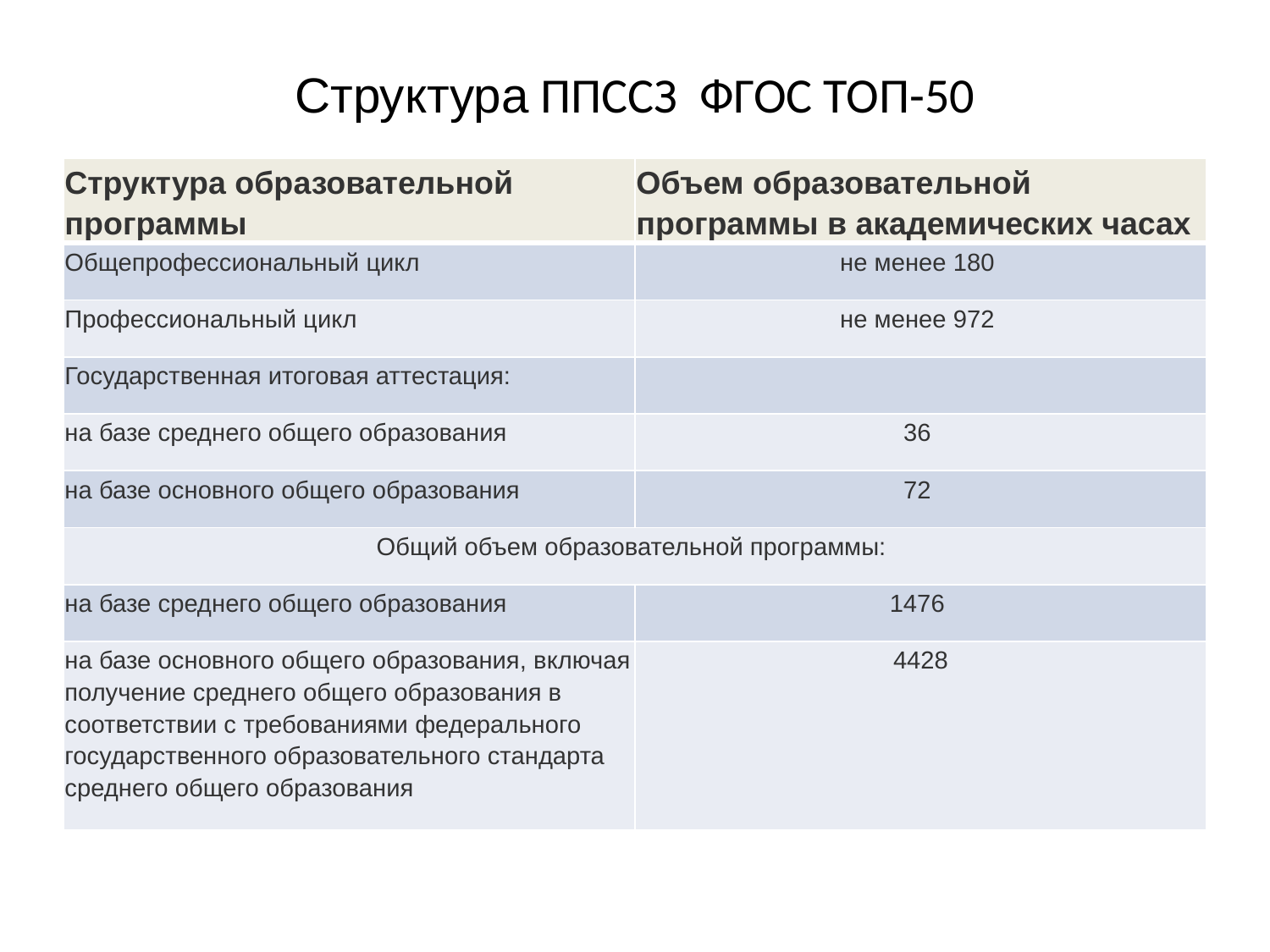

# Структура ППССЗ  ФГОС ТОП-50
| Структура образовательной программы | Объем образовательной программы в академических часах |
| --- | --- |
| Общепрофессиональный цикл | не менее 180 |
| Профессиональный цикл | не менее 972 |
| Государственная итоговая аттестация: |  |
| на базе среднего общего образования | 36 |
| на базе основного общего образования | 72 |
| Общий объем образовательной программы: |  |
| на базе среднего общего образования | 1476 |
| на базе основного общего образования, включая получение среднего общего образования в соответствии с требованиями федерального государственного образовательного стандарта среднего общего образования | 4428 |